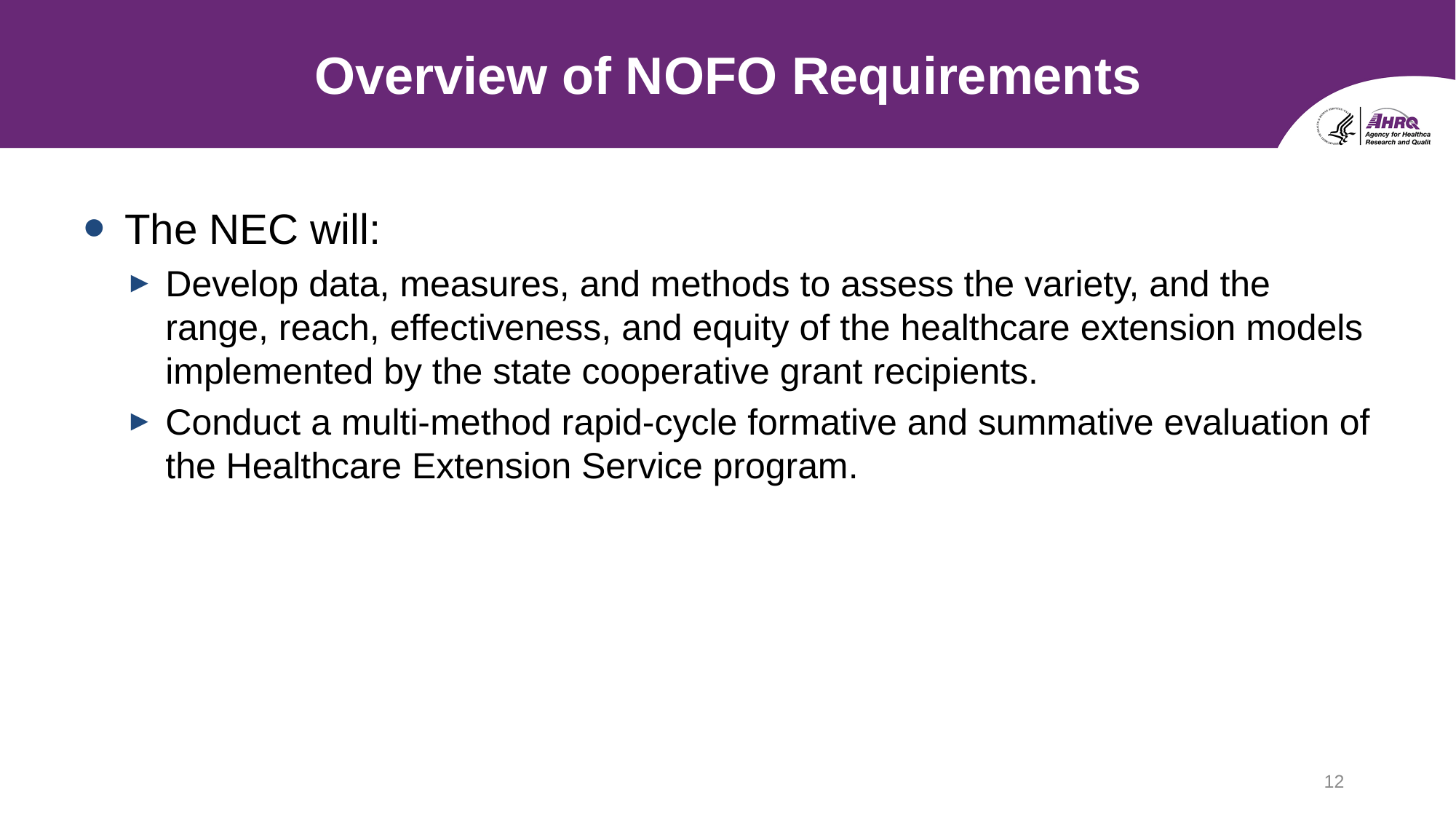

# Overview of NOFO Requirements
The NEC will:
Develop data, measures, and methods to assess the variety, and the range, reach, effectiveness, and equity of the healthcare extension models implemented by the state cooperative grant recipients.
Conduct a multi-method rapid-cycle formative and summative evaluation of the Healthcare Extension Service program.
12